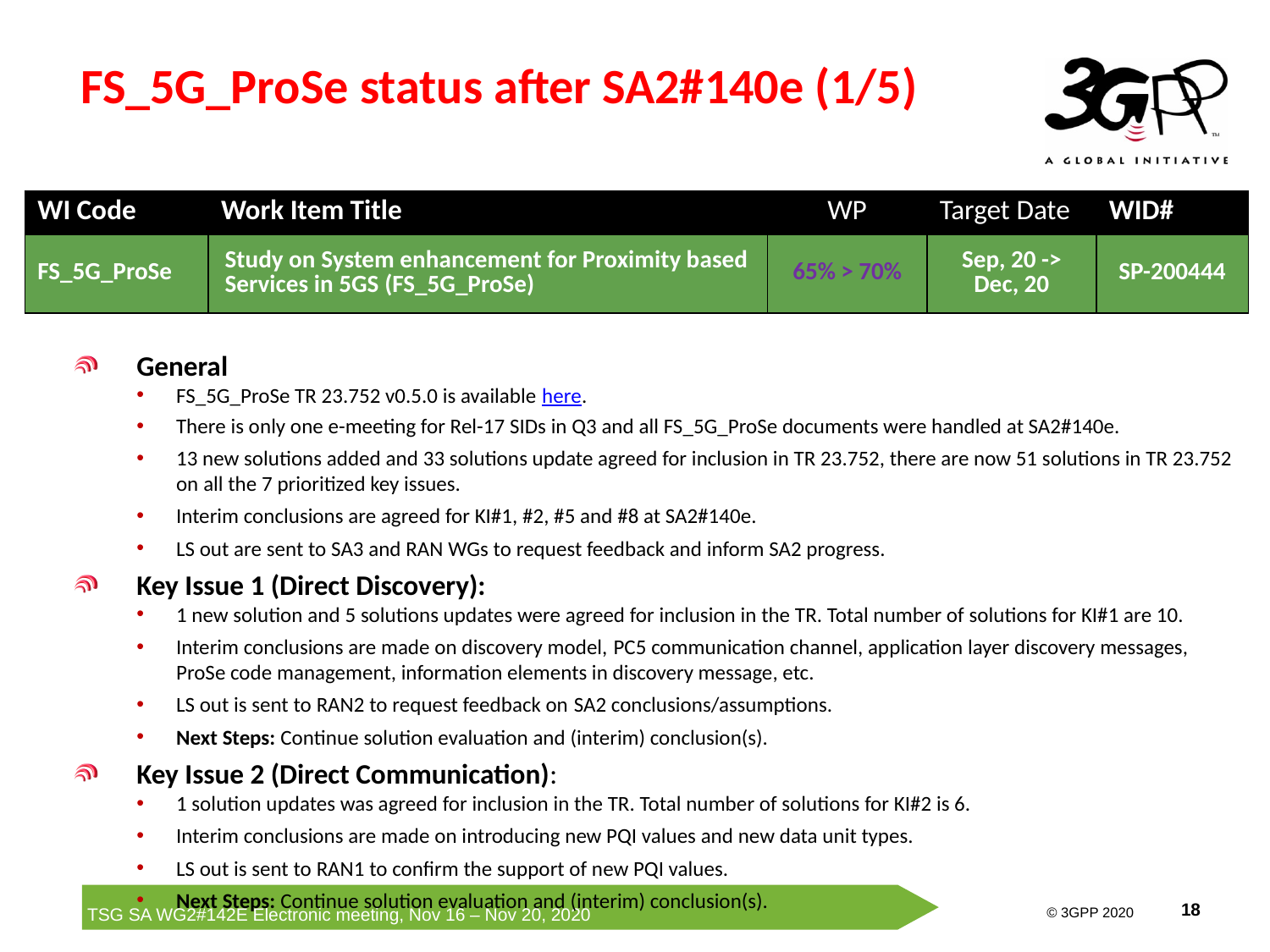

# FS_5G_ProSe status after SA2#140e (1/5)
| WI Code | Work Item Title | WP | Target Date | WID# |
| --- | --- | --- | --- | --- |
| FS\_5G\_ProSe | Study on System enhancement for Proximity based Services in 5GS (FS\_5G\_ProSe) | 65% > 70% | Sep, 20 -> Dec, 20 | SP-200444 |
General
FS_5G_ProSe TR 23.752 v0.5.0 is available here.
There is only one e-meeting for Rel-17 SIDs in Q3 and all FS_5G_ProSe documents were handled at SA2#140e.
13 new solutions added and 33 solutions update agreed for inclusion in TR 23.752, there are now 51 solutions in TR 23.752 on all the 7 prioritized key issues.
Interim conclusions are agreed for KI#1, #2, #5 and #8 at SA2#140e.
LS out are sent to SA3 and RAN WGs to request feedback and inform SA2 progress.
Key Issue 1 (Direct Discovery):
1 new solution and 5 solutions updates were agreed for inclusion in the TR. Total number of solutions for KI#1 are 10.
Interim conclusions are made on discovery model, PC5 communication channel, application layer discovery messages, ProSe code management, information elements in discovery message, etc.
LS out is sent to RAN2 to request feedback on SA2 conclusions/assumptions.
Next Steps: Continue solution evaluation and (interim) conclusion(s).
Key Issue 2 (Direct Communication):
1 solution updates was agreed for inclusion in the TR. Total number of solutions for KI#2 is 6.
Interim conclusions are made on introducing new PQI values and new data unit types.
LS out is sent to RAN1 to confirm the support of new PQI values.
Next Steps: Continue solution evaluation and (interim) conclusion(s).